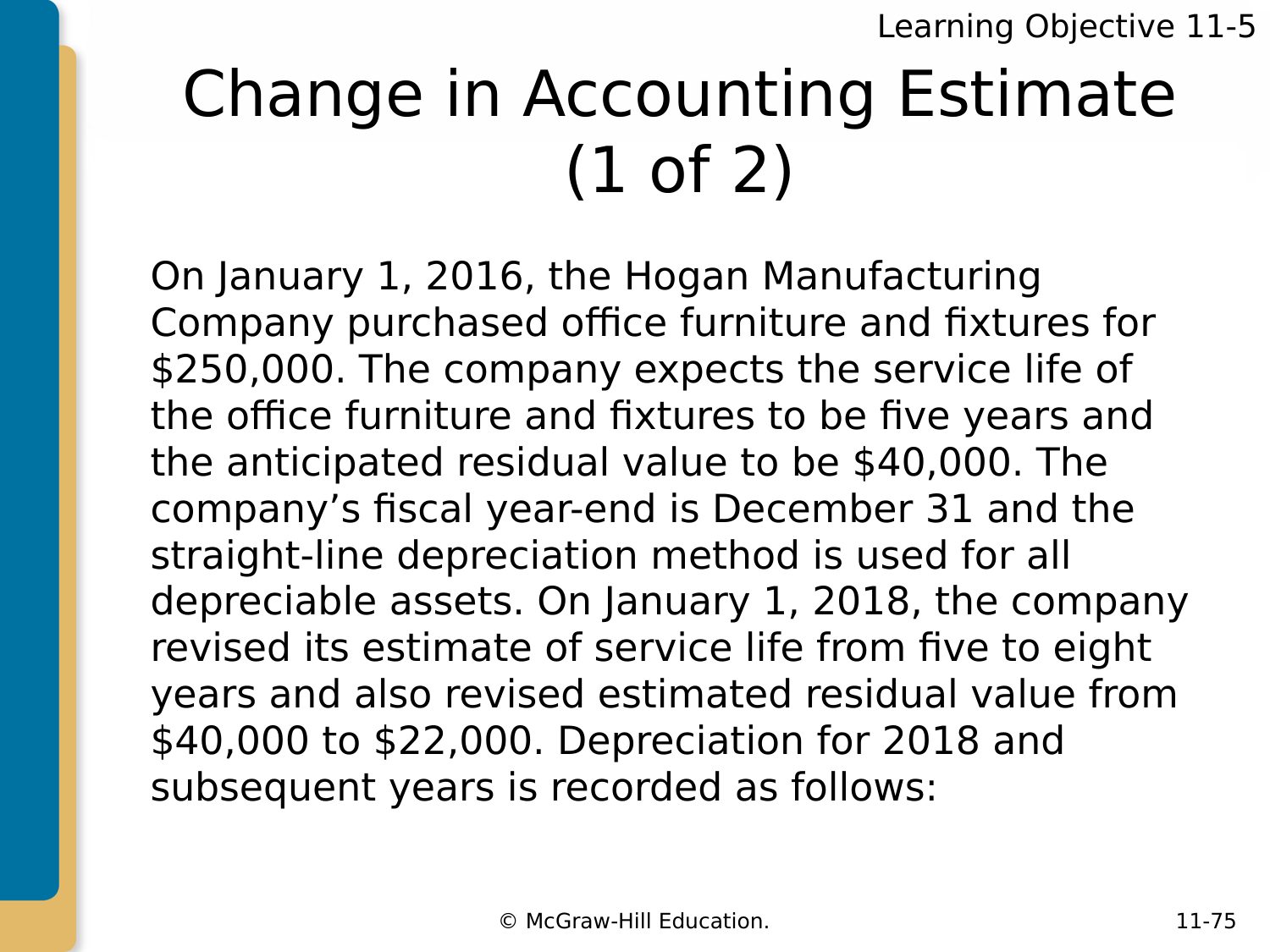

Learning Objective 11-5
# Change in Accounting Estimate (1 of 2)
On January 1, 2016, the Hogan Manufacturing Company purchased office furniture and fixtures for $250,000. The company expects the service life of the office furniture and fixtures to be five years and the anticipated residual value to be $40,000. The company’s fiscal year-end is December 31 and the straight-line depreciation method is used for all depreciable assets. On January 1, 2018, the company revised its estimate of service life from five to eight years and also revised estimated residual value from $40,000 to $22,000. Depreciation for 2018 and subsequent years is recorded as follows: